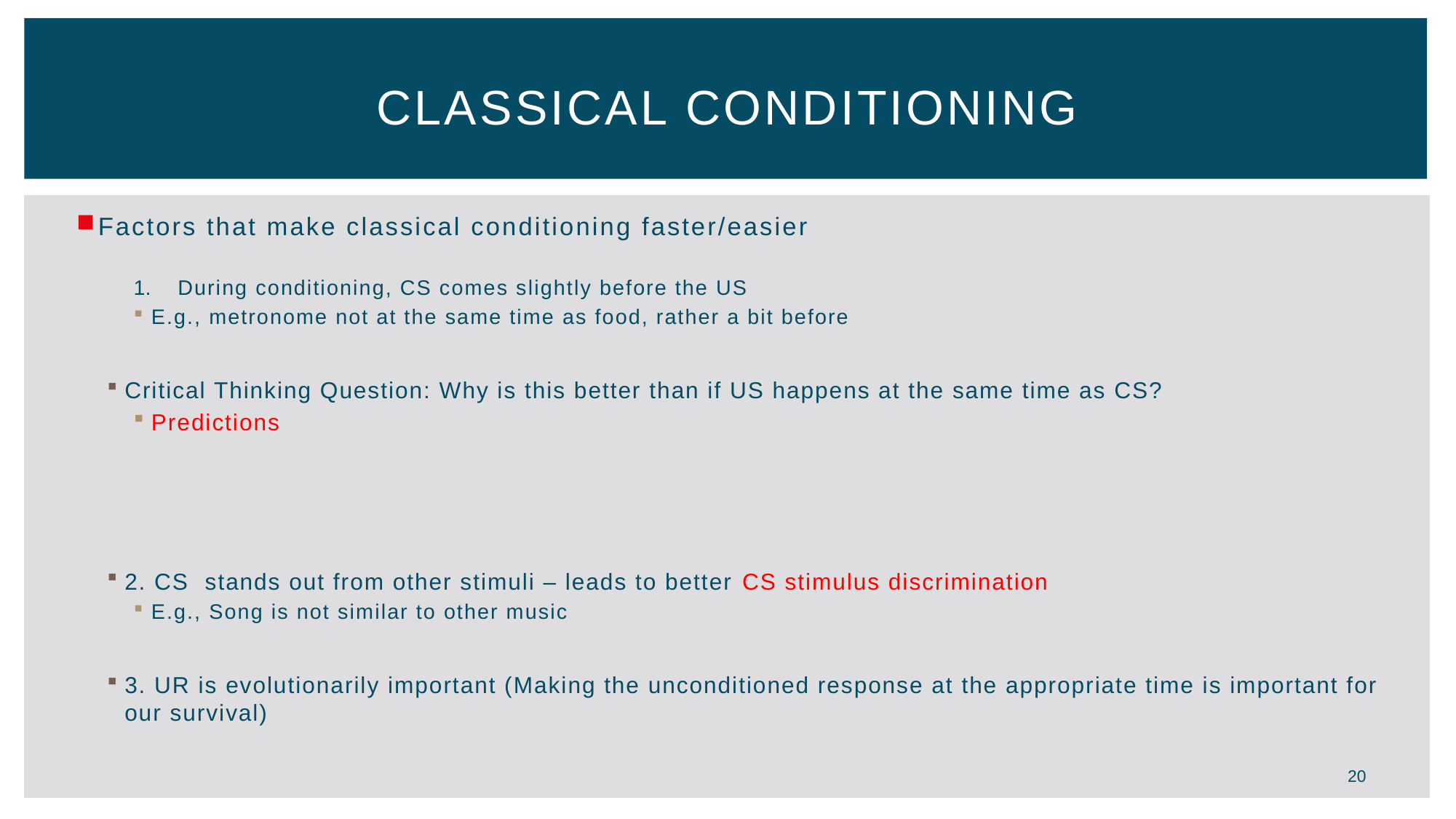

# Classical Conditioning
Factors that make classical conditioning faster/easier

During conditioning, CS comes slightly before the US
E.g., metronome not at the same time as food, rather a bit before

Critical Thinking Question: Why is this better than if US happens at the same time as CS?
Predictions

2. CS  stands out from other stimuli – leads to better CS stimulus discrimination
E.g., Song is not similar to other music

3. UR is evolutionarily important (Making the unconditioned response at the appropriate time is important for our survival)

20